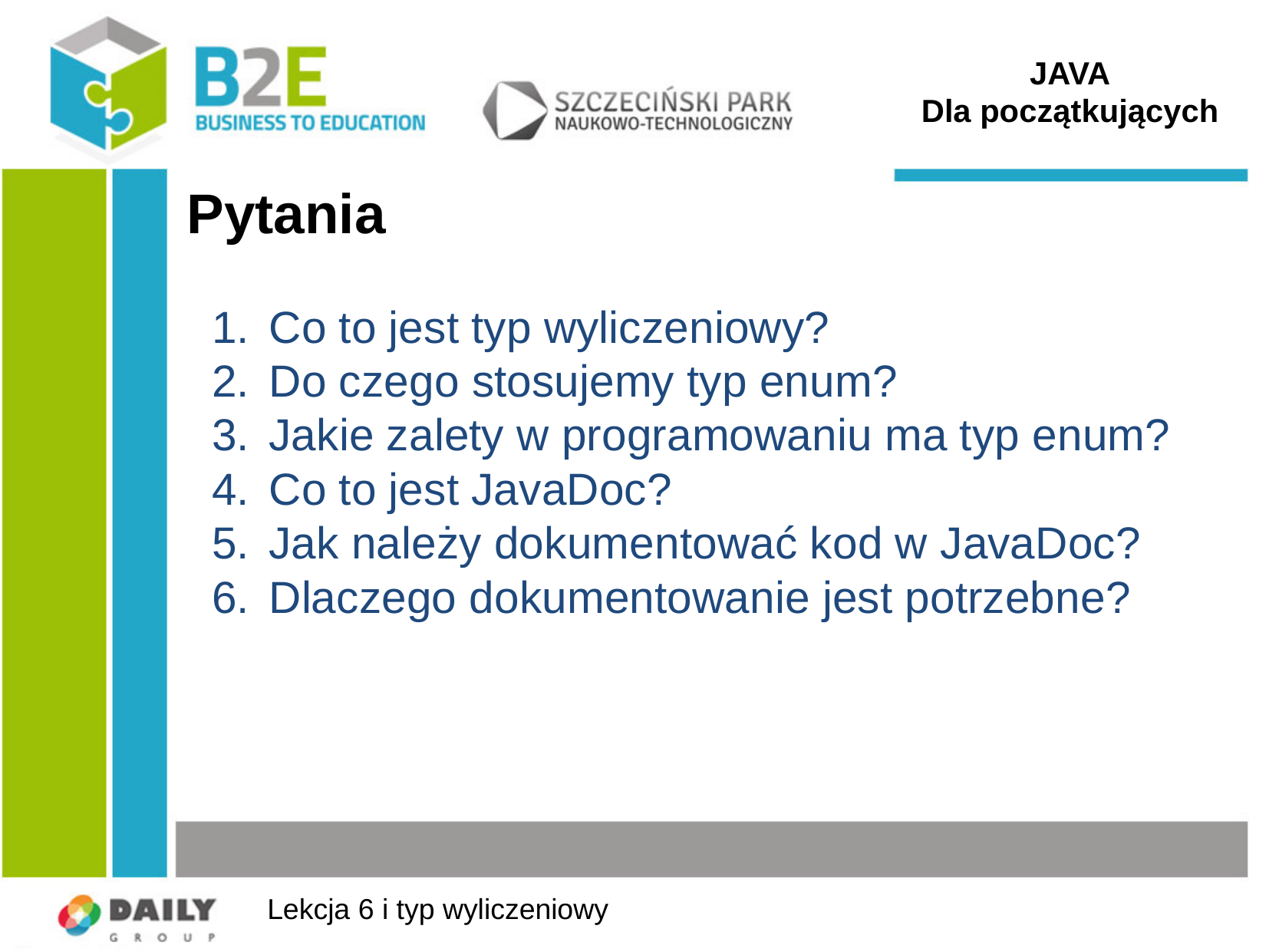

JAVA
Dla początkujących
# Pytania
Co to jest typ wyliczeniowy?
Do czego stosujemy typ enum?
Jakie zalety w programowaniu ma typ enum?
Co to jest JavaDoc?
Jak należy dokumentować kod w JavaDoc?
Dlaczego dokumentowanie jest potrzebne?

Lekcja 6 i typ wyliczeniowy